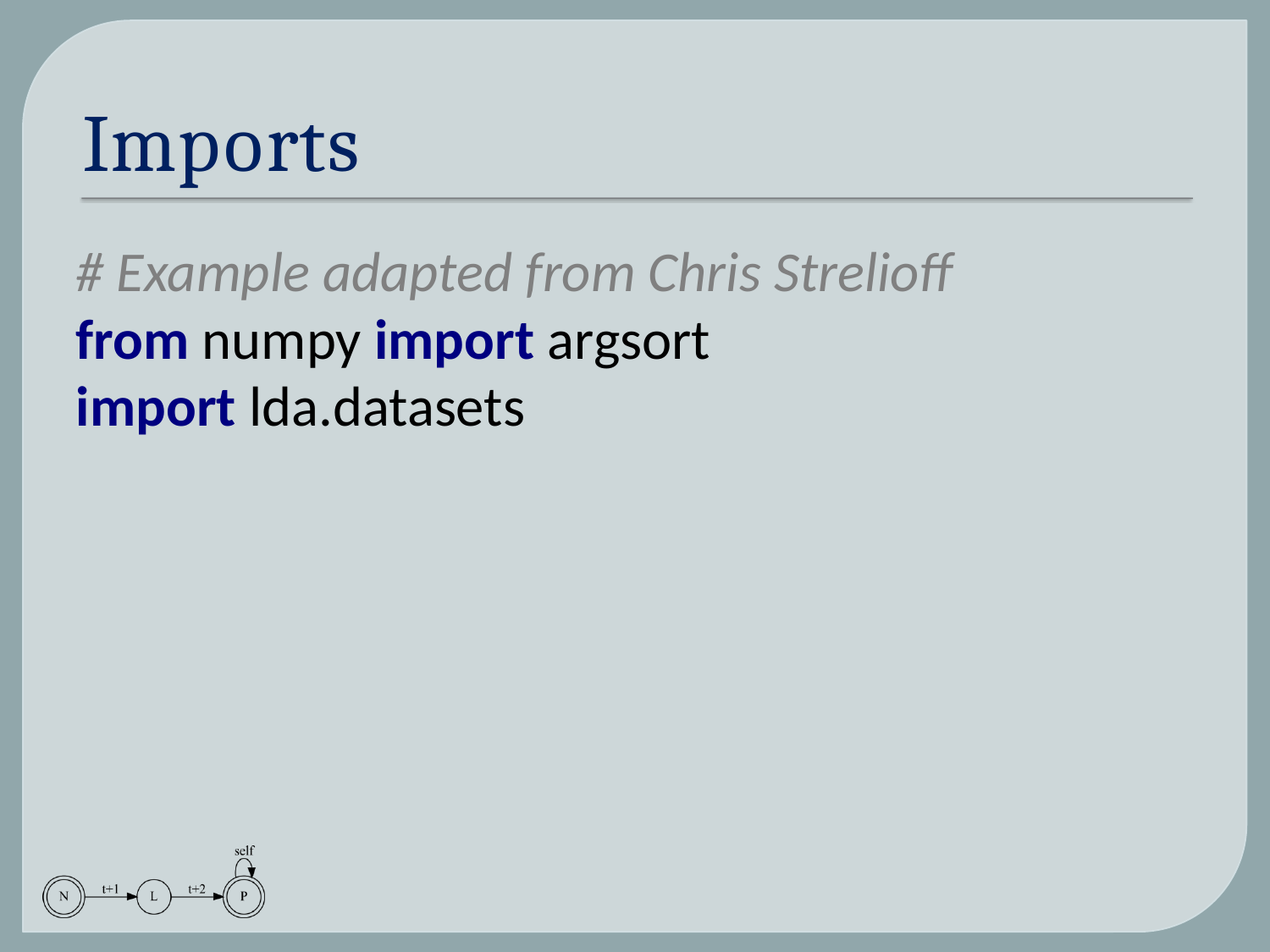

# Imports
# Example adapted from Chris Strelioff
from numpy import argsort
import lda.datasets